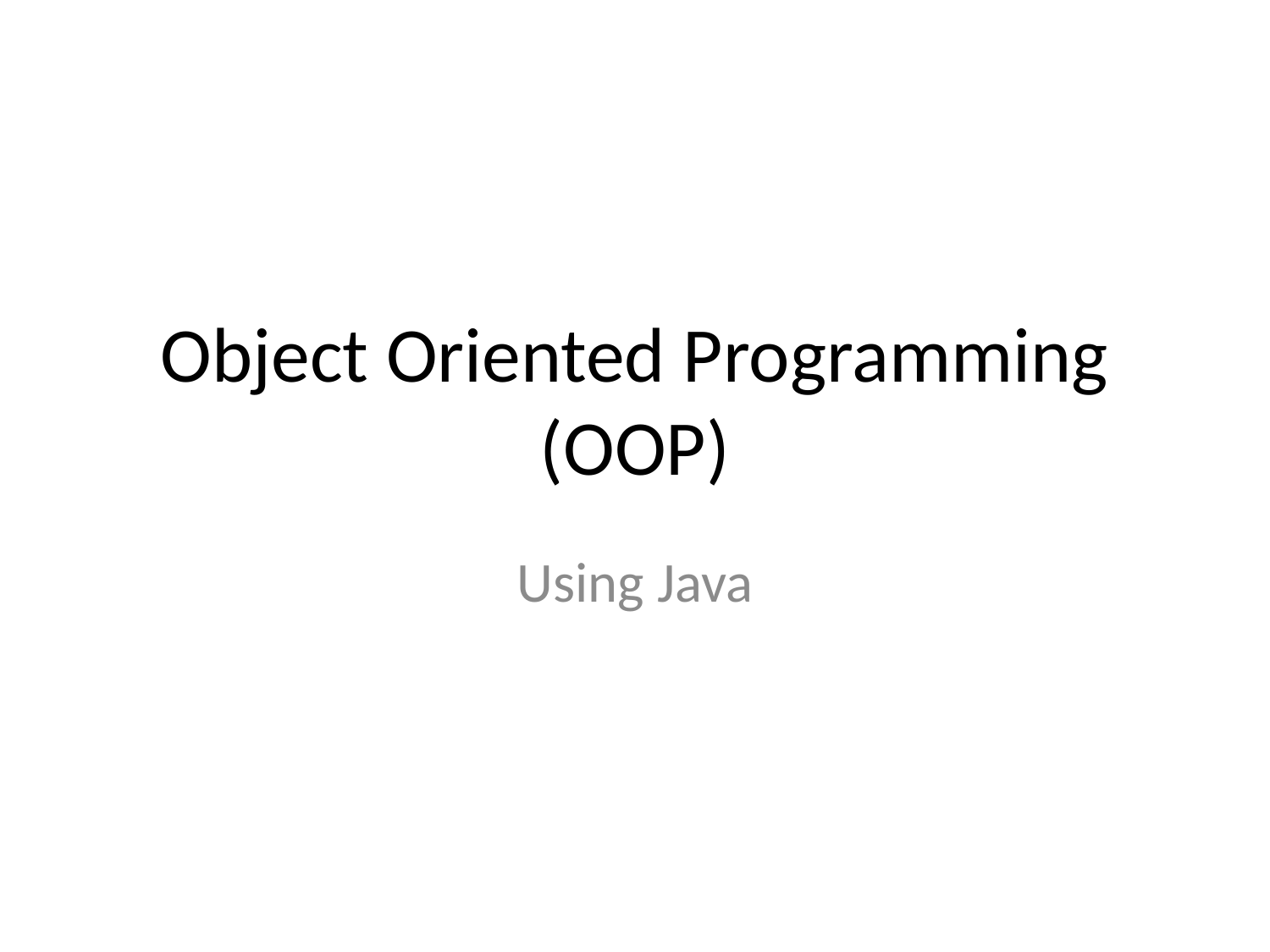

# Object Oriented Programming (OOP)
Using Java